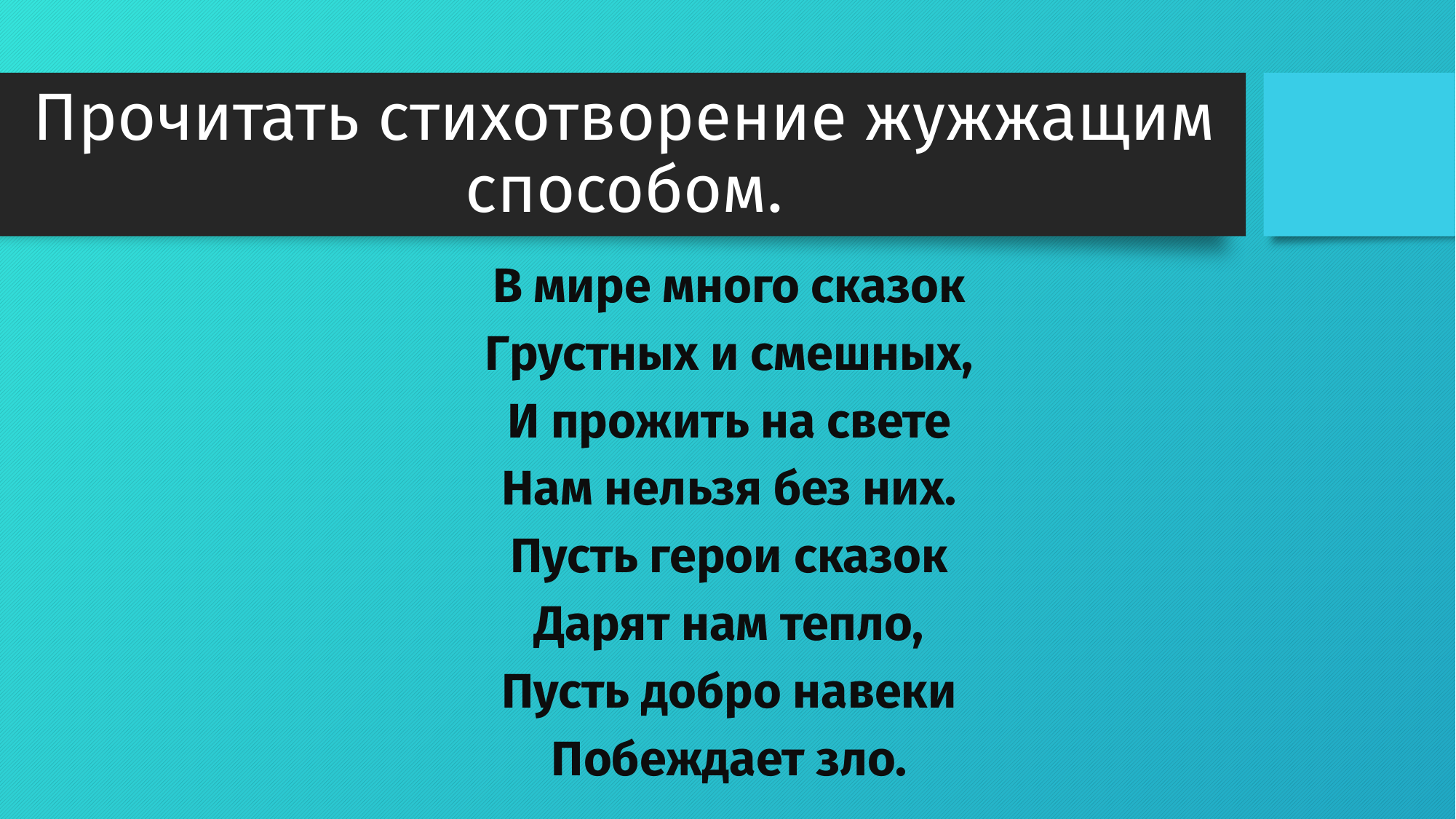

# Прочитать стихотворение жужжащим способом.
В мире много сказок
Грустных и смешных,
И прожить на свете
Нам нельзя без них.
Пусть герои сказок
Дарят нам тепло,
Пусть добро навеки
Побеждает зло.